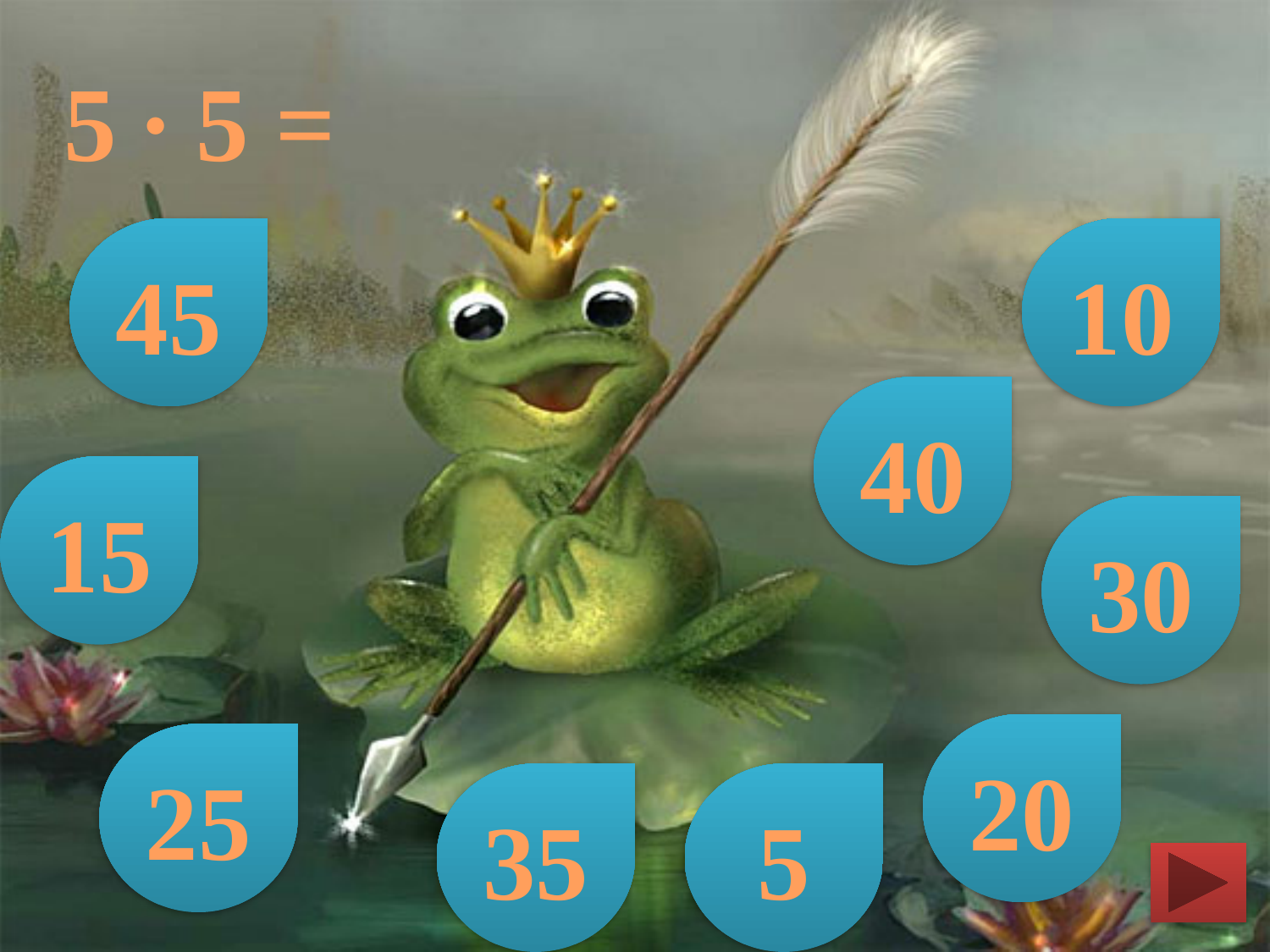

5 ∙ 5 =
45
10
40
15
30
20
25
35
5